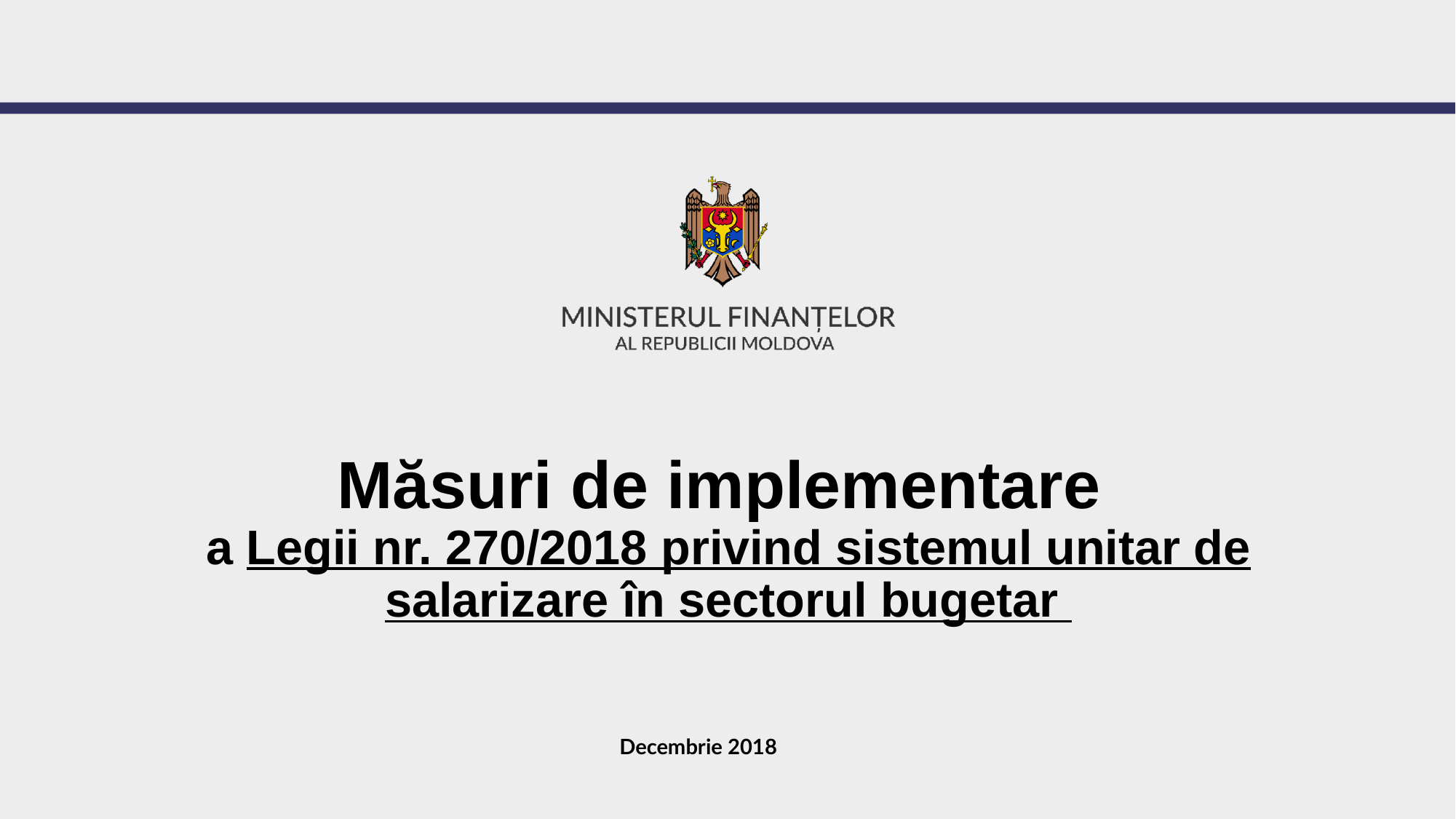

# Măsuri de implementare a Legii nr. 270/2018 privind sistemul unitar de salarizare în sectorul bugetar
Decembrie 2018